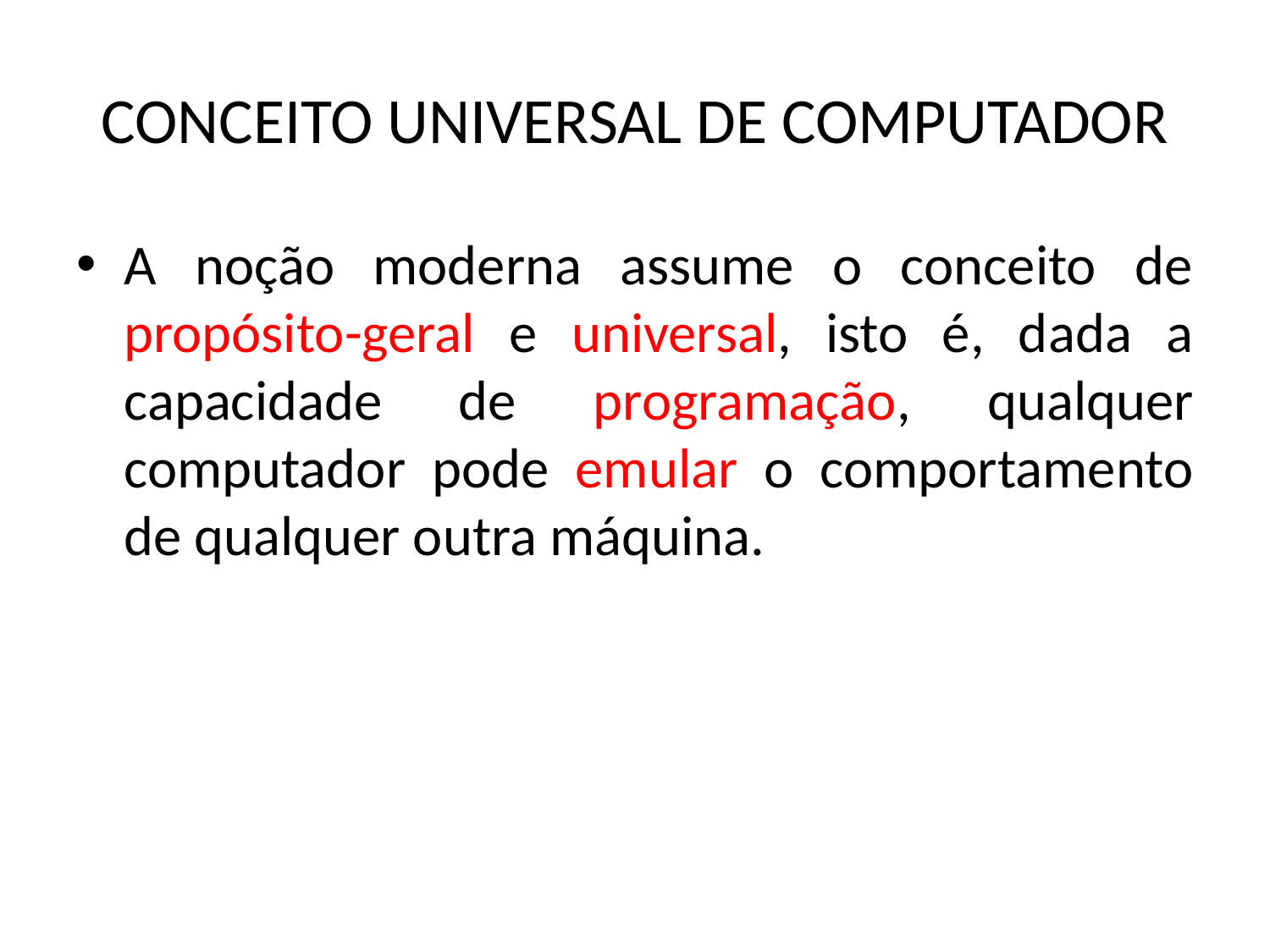

# CONCEITO UNIVERSAL DE COMPUTADOR
A noção moderna assume o conceito de propósito-geral e universal, isto é, dada a capacidade de programação, qualquer computador pode emular o comportamento de qualquer outra máquina.